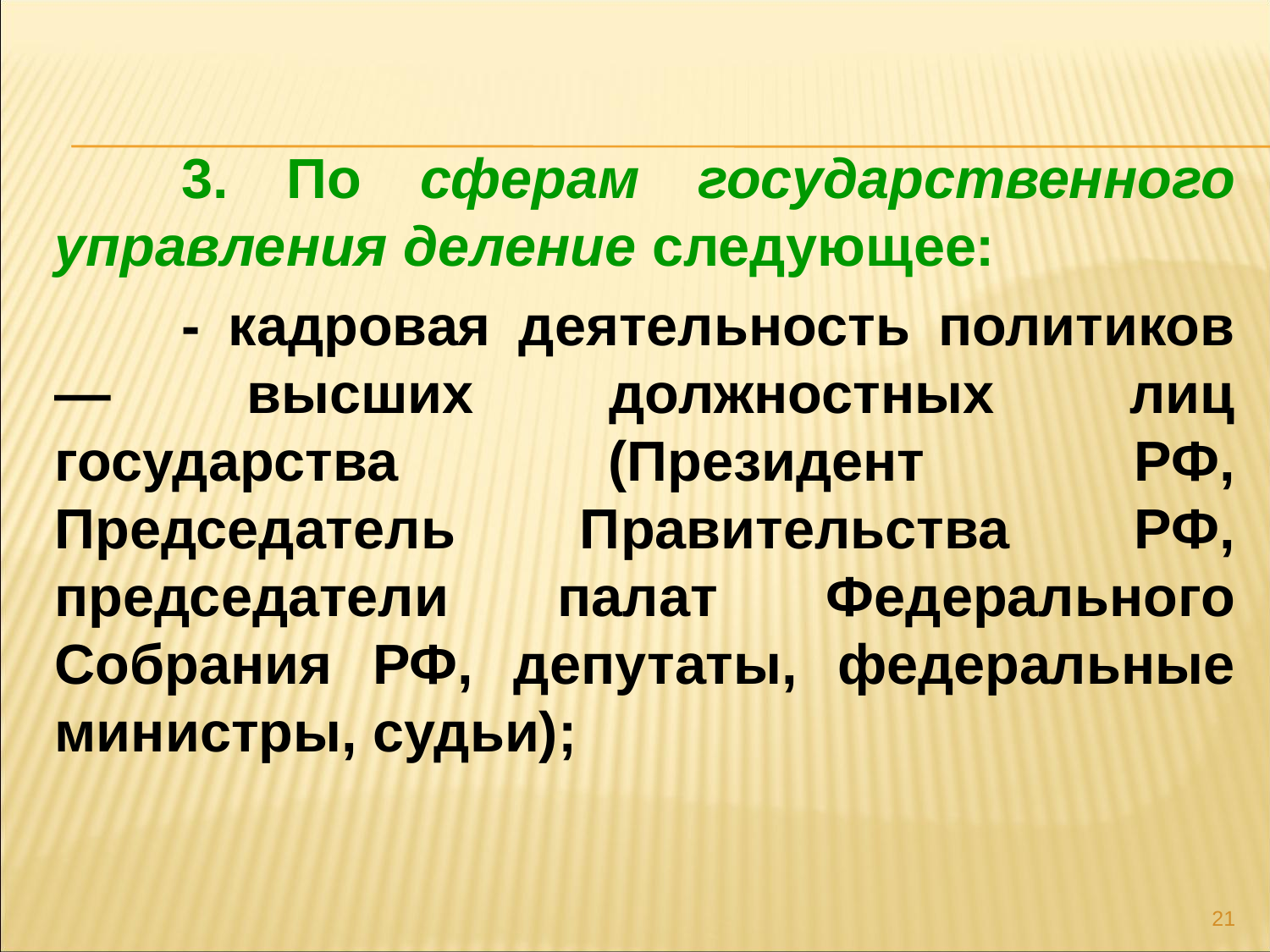

3. По сферам государственного управления деление следующее:
	- кадровая деятельность политиков — высших должностных лиц государства (Президент РФ, Председатель Правительства РФ, председатели палат Федерального Собрания РФ, депутаты, федеральные министры, судьи);

21